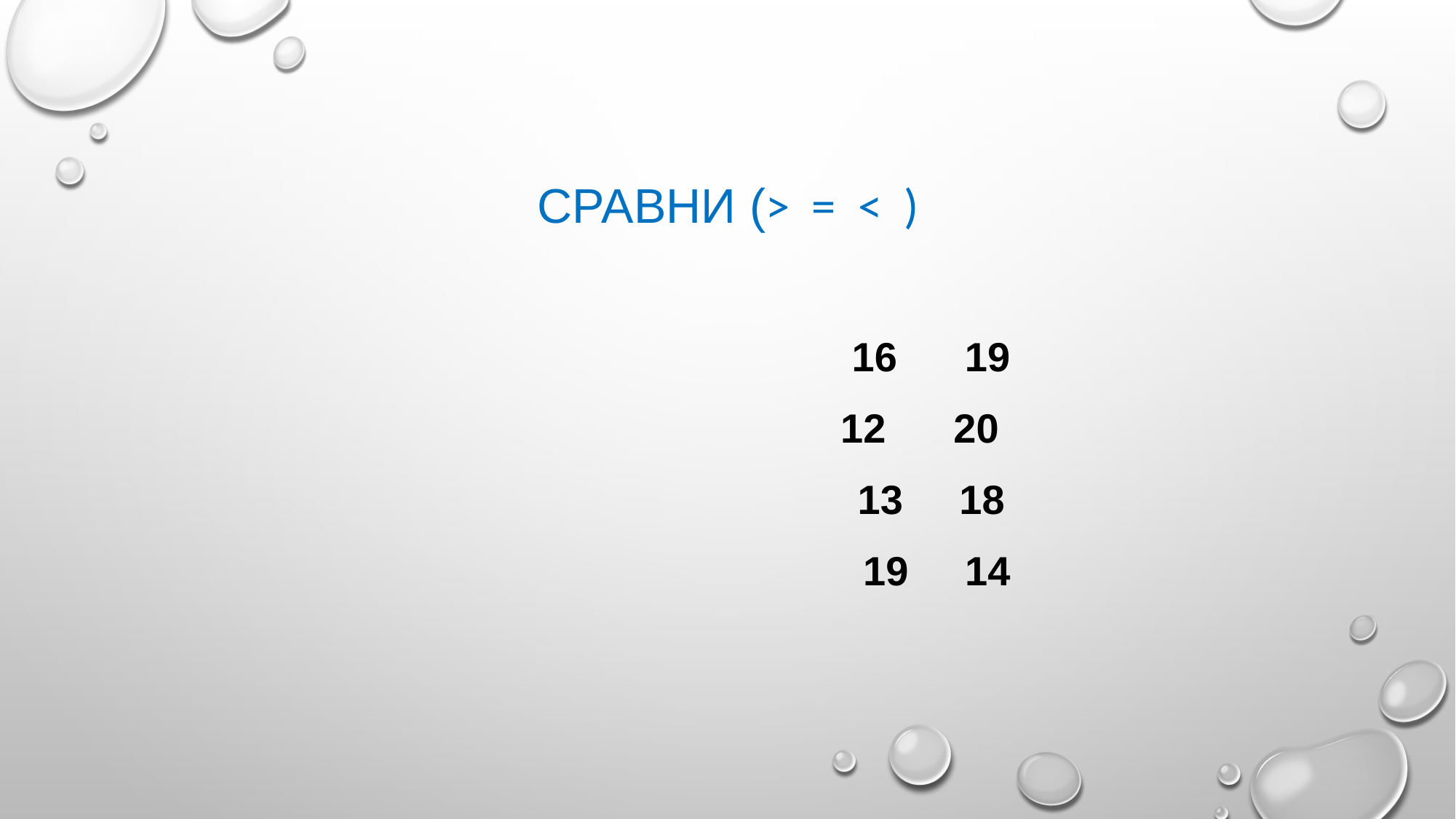

# СРАВНИ (>  =  <  )
                                    16      19
                                     12      20
                                    13     18
                                     19     14